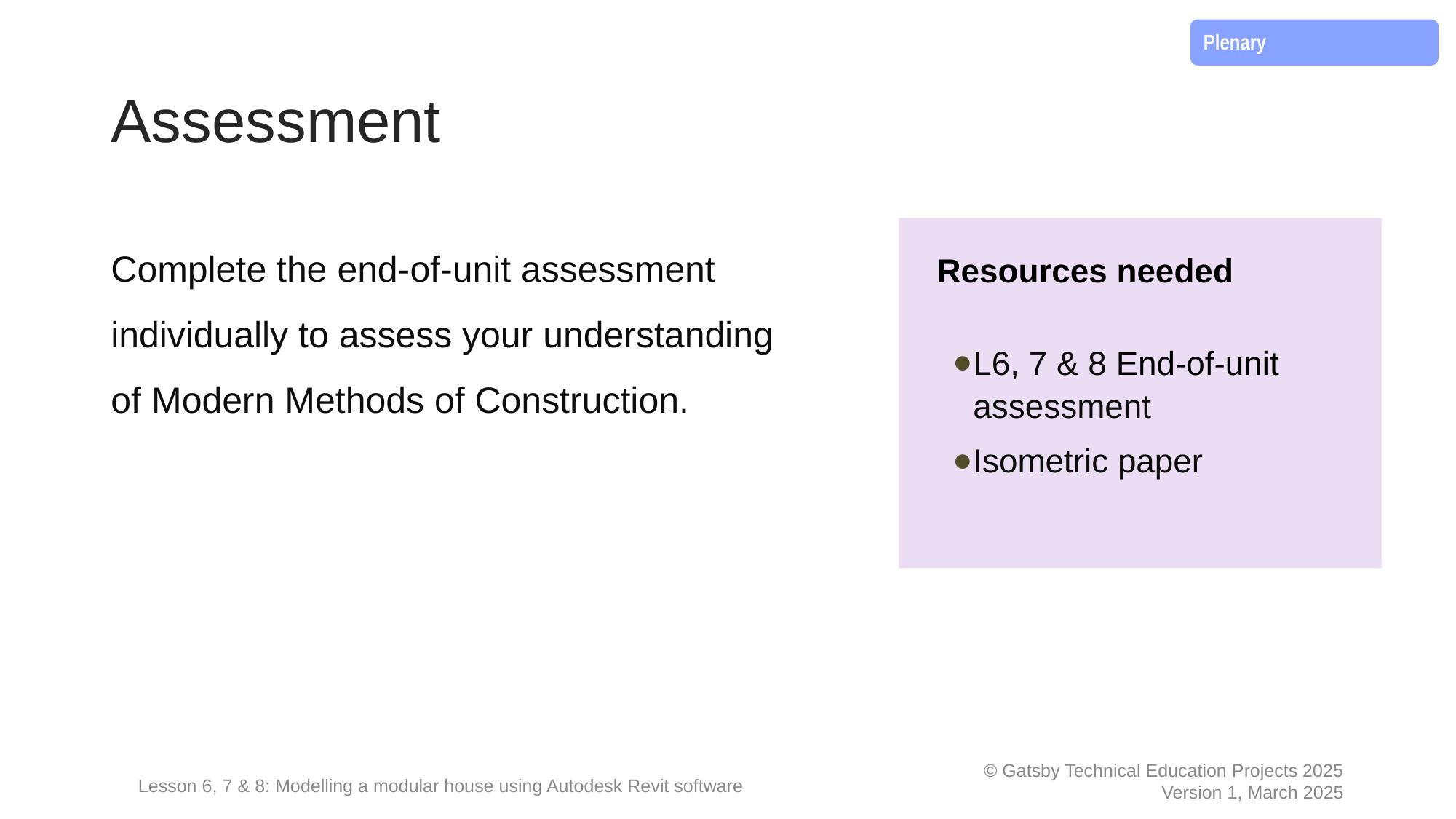

Consolidation
Plenary
# Assessment
Complete the end-of-unit assessment individually to assess your understanding of Modern Methods of Construction.

Resources needed
L6, 7 & 8 End-of-unit assessment
Isometric paper

Lesson 6, 7 & 8: Modelling a modular house using Autodesk Revit software